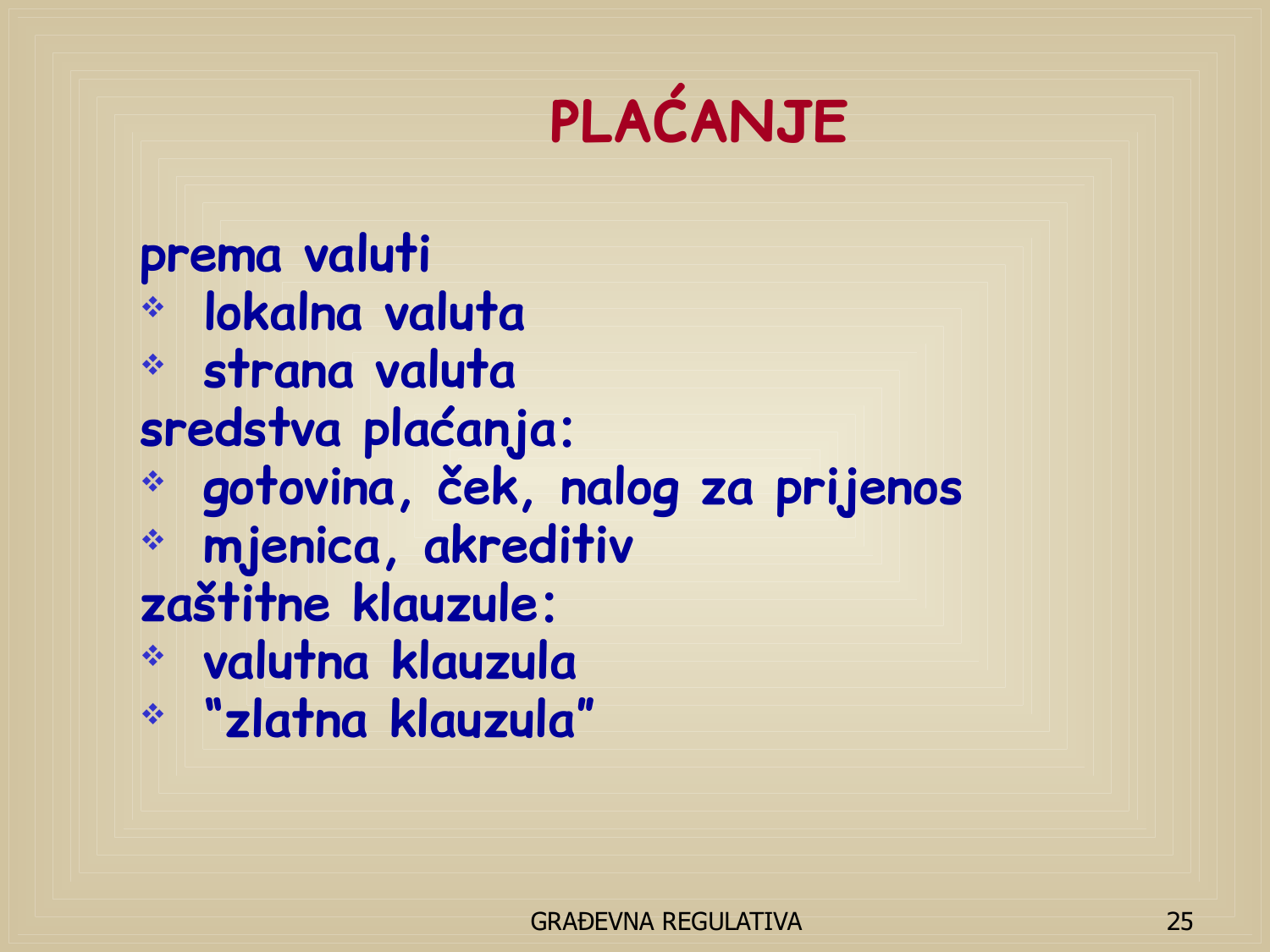

# PLAĆANJE
prema valuti
lokalna valuta
strana valuta
sredstva plaćanja:
gotovina, ček, nalog za prijenos
mjenica, akreditiv
zaštitne klauzule:
valutna klauzula
“zlatna klauzula”
GRAĐEVNA REGULATIVA
25